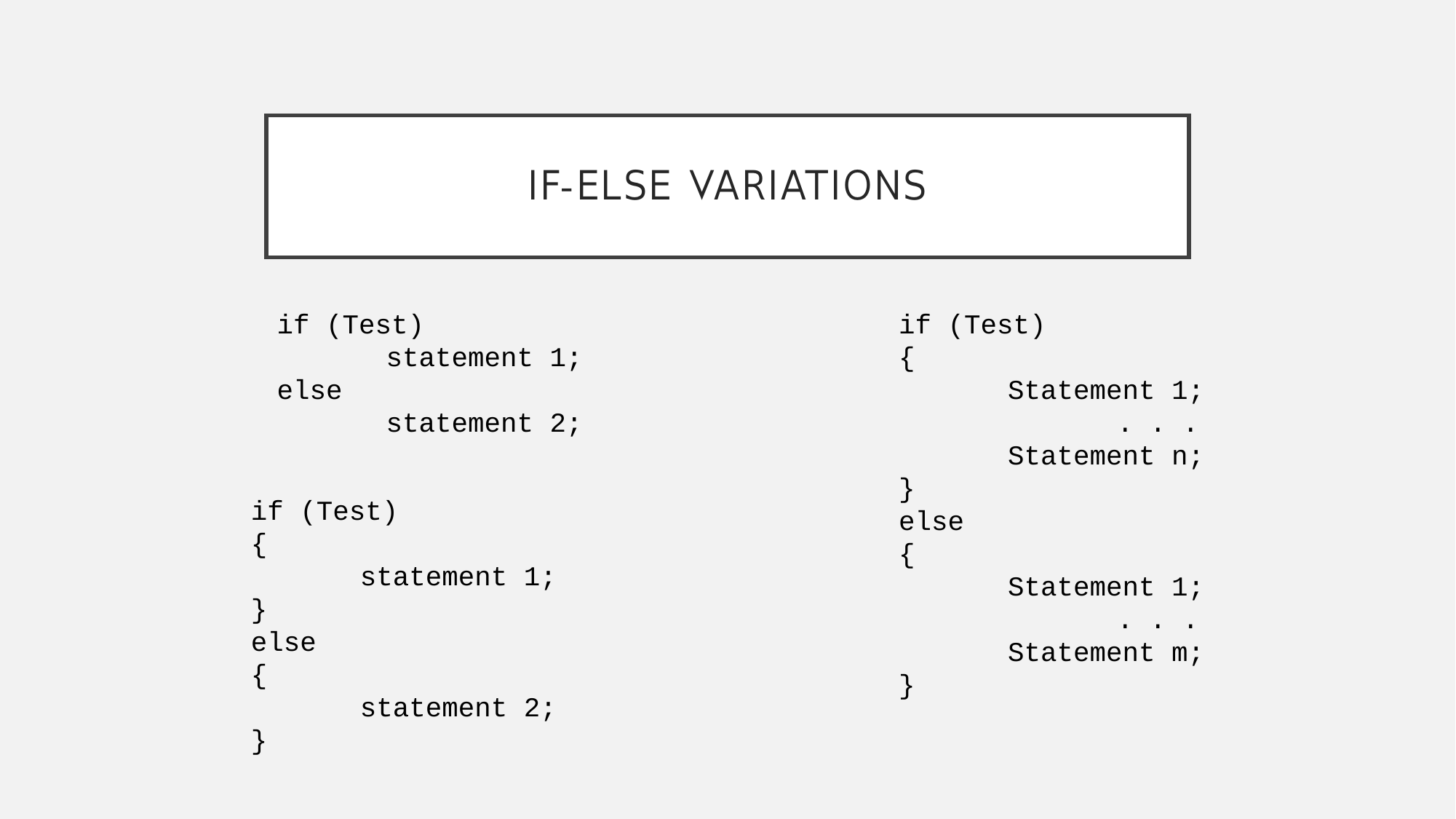

# If-Else Variations
if (Test)
	statement 1;
else
	statement 2;
if (Test)
{
	Statement 1;
		. . .
	Statement n;
}
else
{
	Statement 1;
		. . .
	Statement m;
}
if (Test)
{
	statement 1;
}
else
{
	statement 2;
}